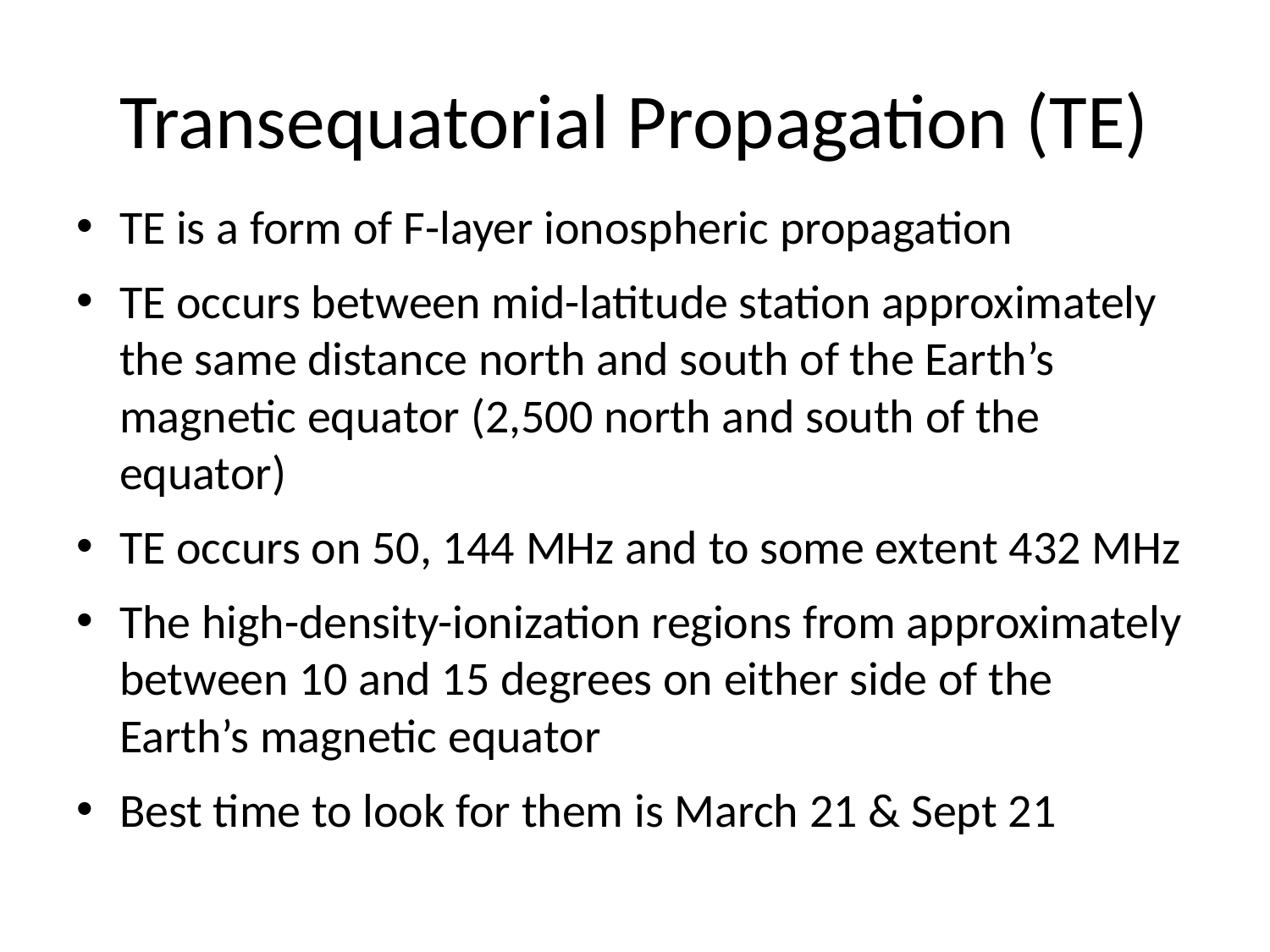

# Transequatorial Propagation (TE)
TE is a form of F-layer ionospheric propagation
TE occurs between mid-latitude station approximately the same distance north and south of the Earth’s magnetic equator (2,500 north and south of the equator)
TE occurs on 50, 144 MHz and to some extent 432 MHz
The high-density-ionization regions from approximately between 10 and 15 degrees on either side of the Earth’s magnetic equator
Best time to look for them is March 21 & Sept 21